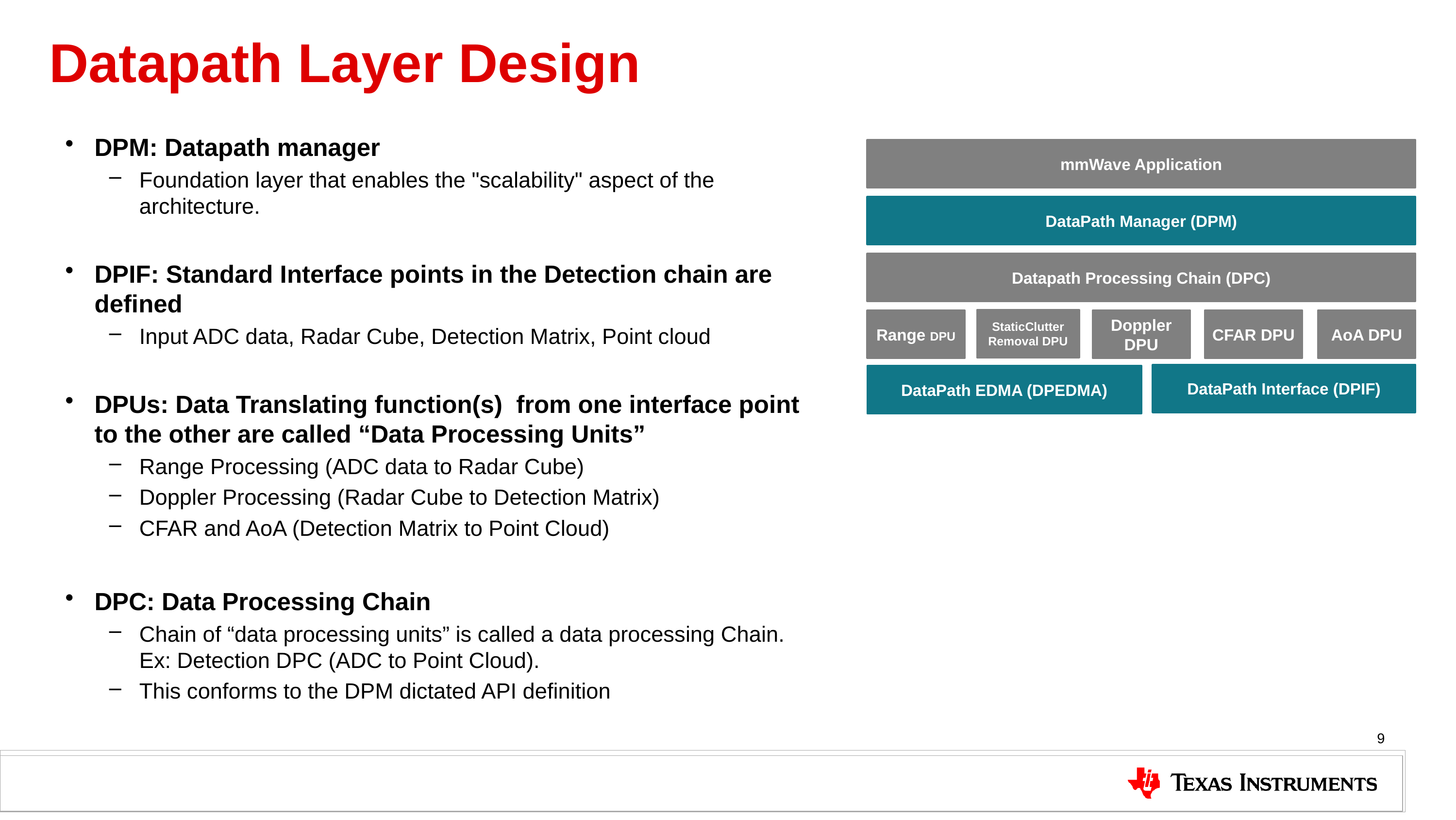

# Datapath Layer Design
DPM: Datapath manager
Foundation layer that enables the "scalability" aspect of the architecture.

DPIF: Standard Interface points in the Detection chain are defined
Input ADC data, Radar Cube, Detection Matrix, Point cloud

DPUs: Data Translating function(s)  from one interface point to the other are called “Data Processing Units”
Range Processing (ADC data to Radar Cube)
Doppler Processing (Radar Cube to Detection Matrix)
CFAR and AoA (Detection Matrix to Point Cloud)

DPC: Data Processing Chain
Chain of “data processing units” is called a data processing Chain. Ex: Detection DPC (ADC to Point Cloud).
This conforms to the DPM dictated API definition
mmWave Application
DataPath Manager (DPM)
Datapath Processing Chain (DPC)
StaticClutter Removal DPU
Range DPU
Doppler DPU
CFAR DPU
AoA DPU
DataPath Interface (DPIF)
DataPath EDMA (DPEDMA)
9